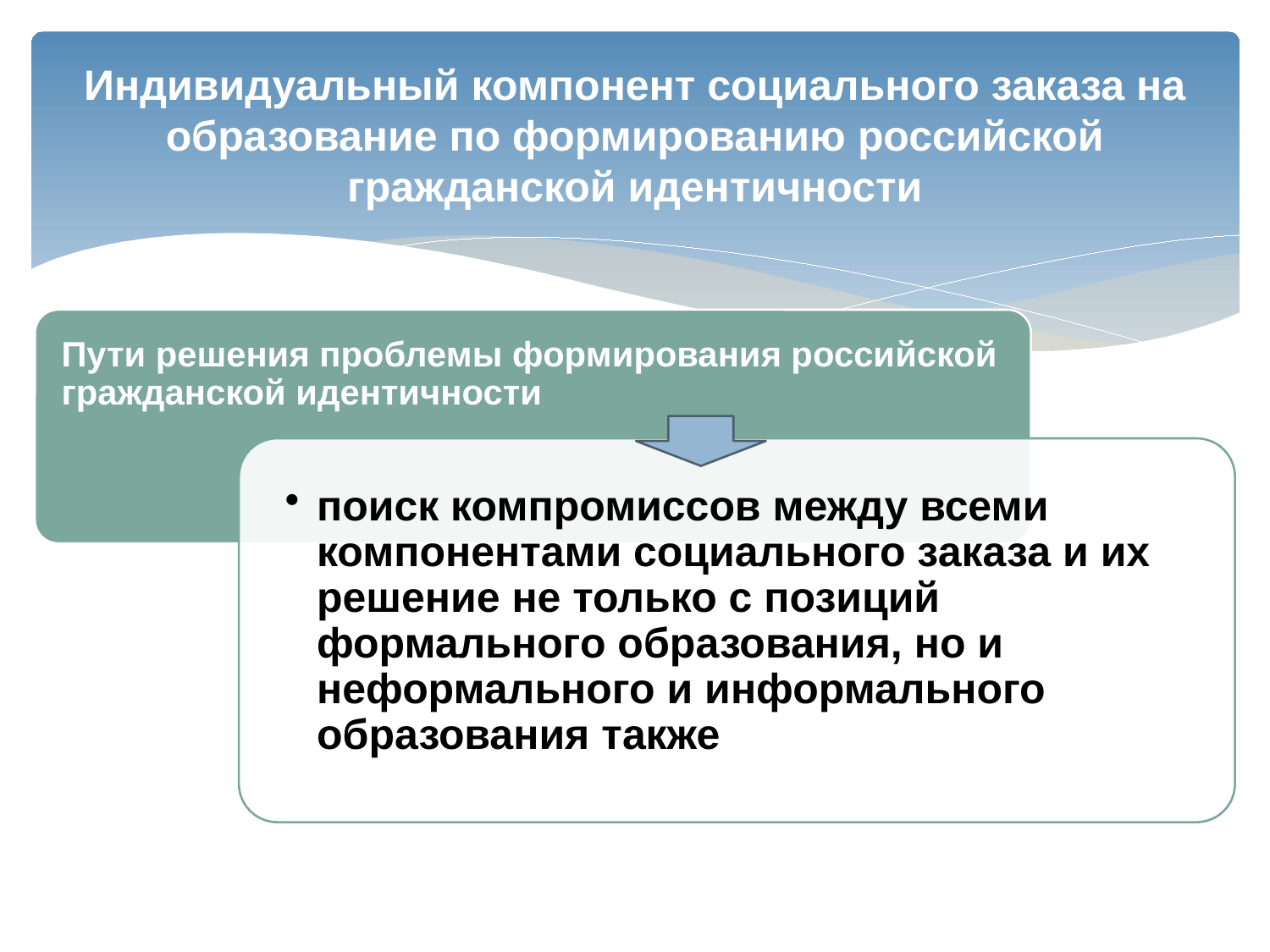

# Индивидуальный компонент социального заказа на образование по формированию российской гражданской идентичности
Пути решения проблемы формирования российской гражданской идентичности
поиск компромиссов между всеми компонентами социального заказа и их решение не только с позиций формального образования, но и неформального и информального образования также